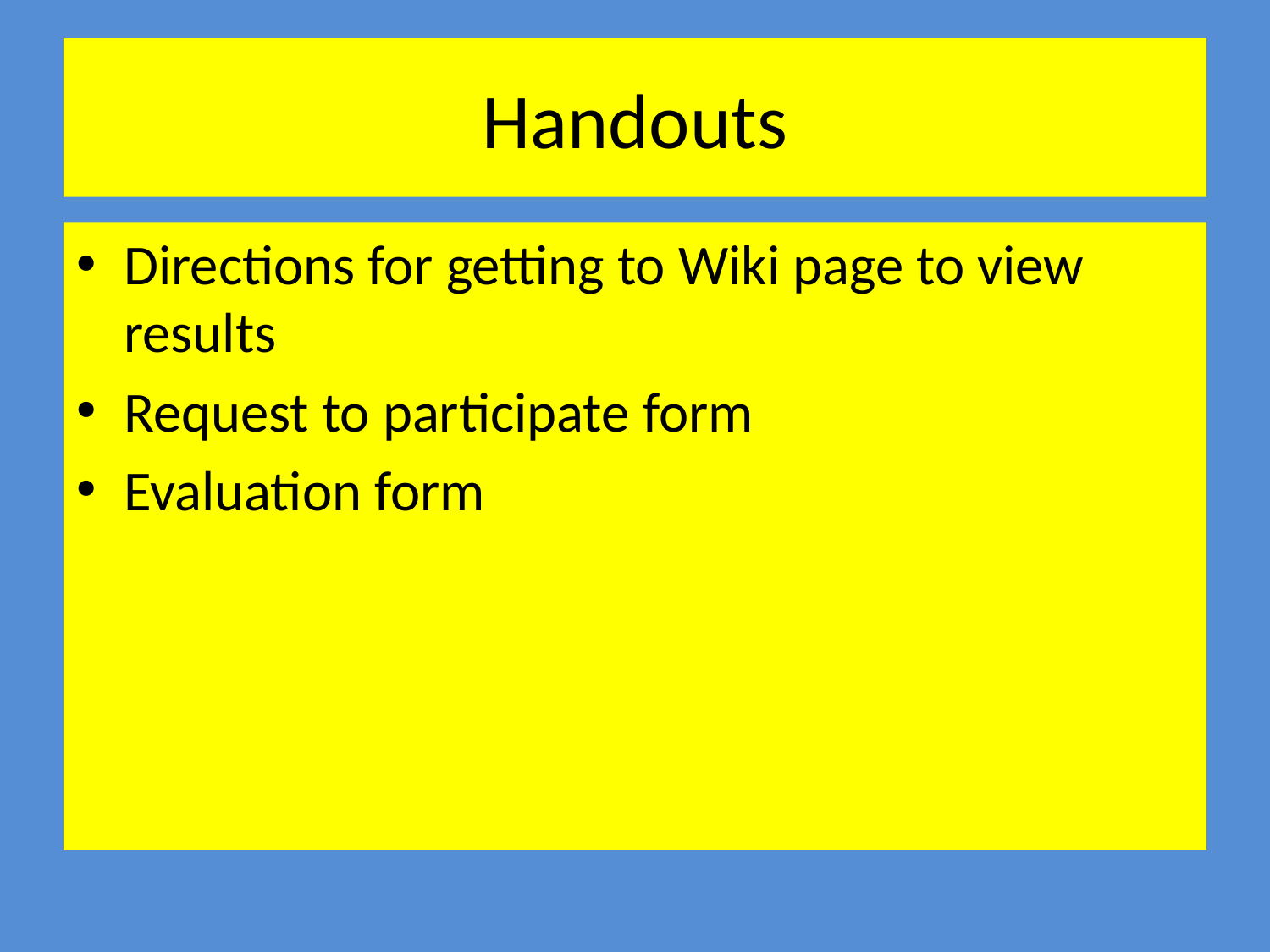

# Handouts
Directions for getting to Wiki page to view results
Request to participate form
Evaluation form